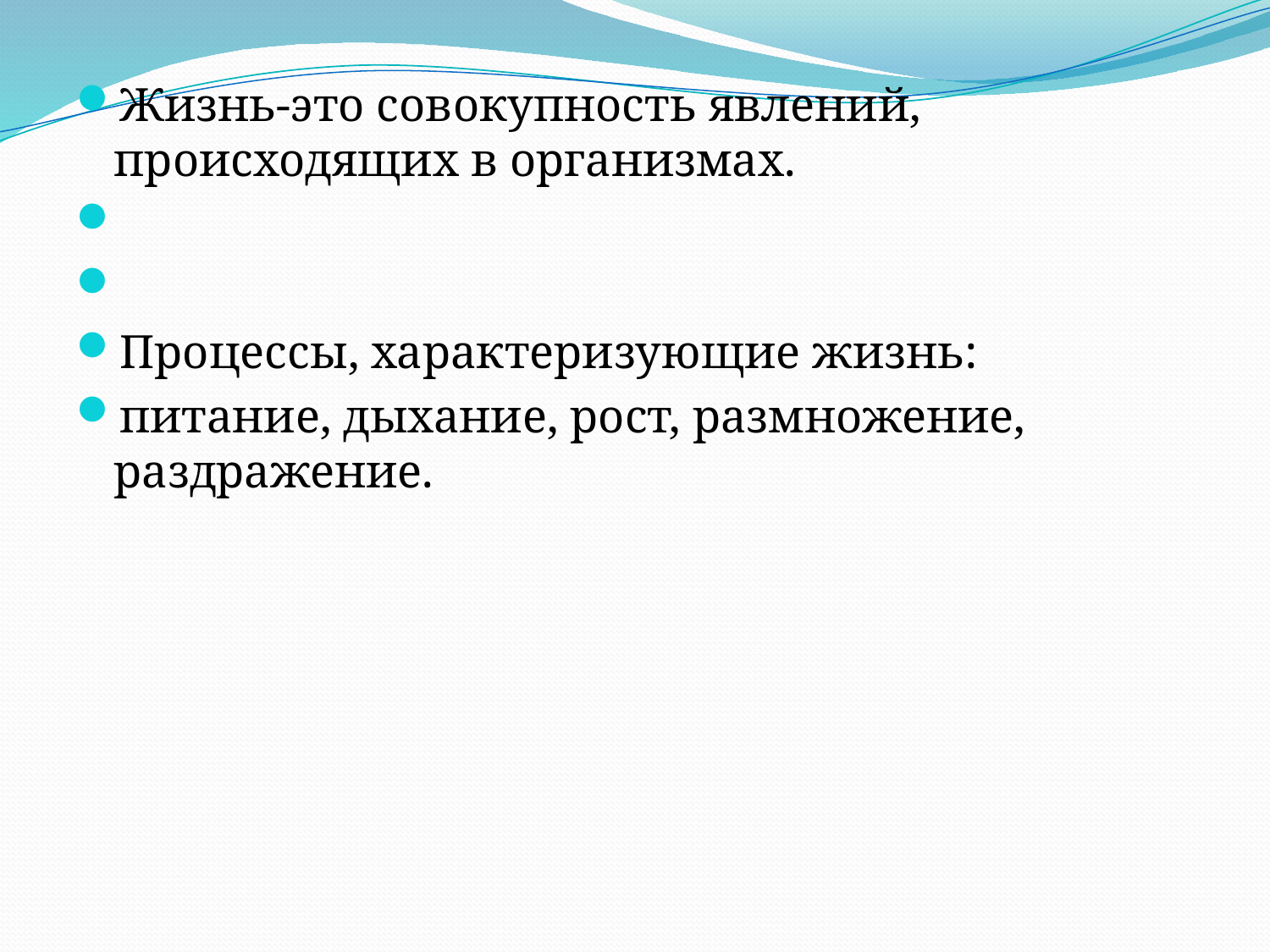

Жизнь-это совокупность явлений, происходящих в организмах.

Процессы, характеризующие жизнь:
питание, дыхание, рост, размножение, раздражение.